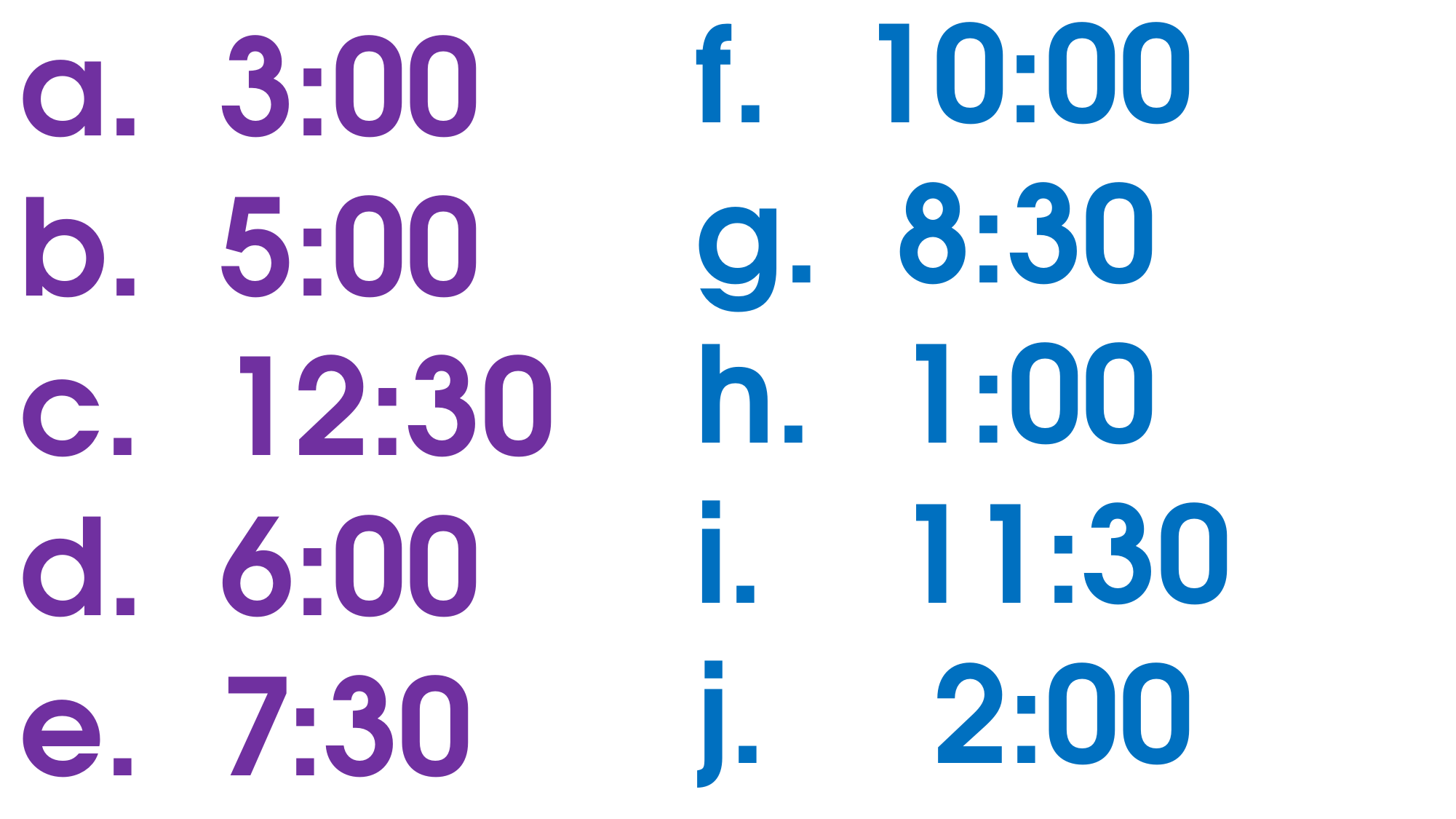

10:00
 8:30
 1:00
 11:30
  2:00
 3:00
 5:00
 12:30
 6:00
 7:30